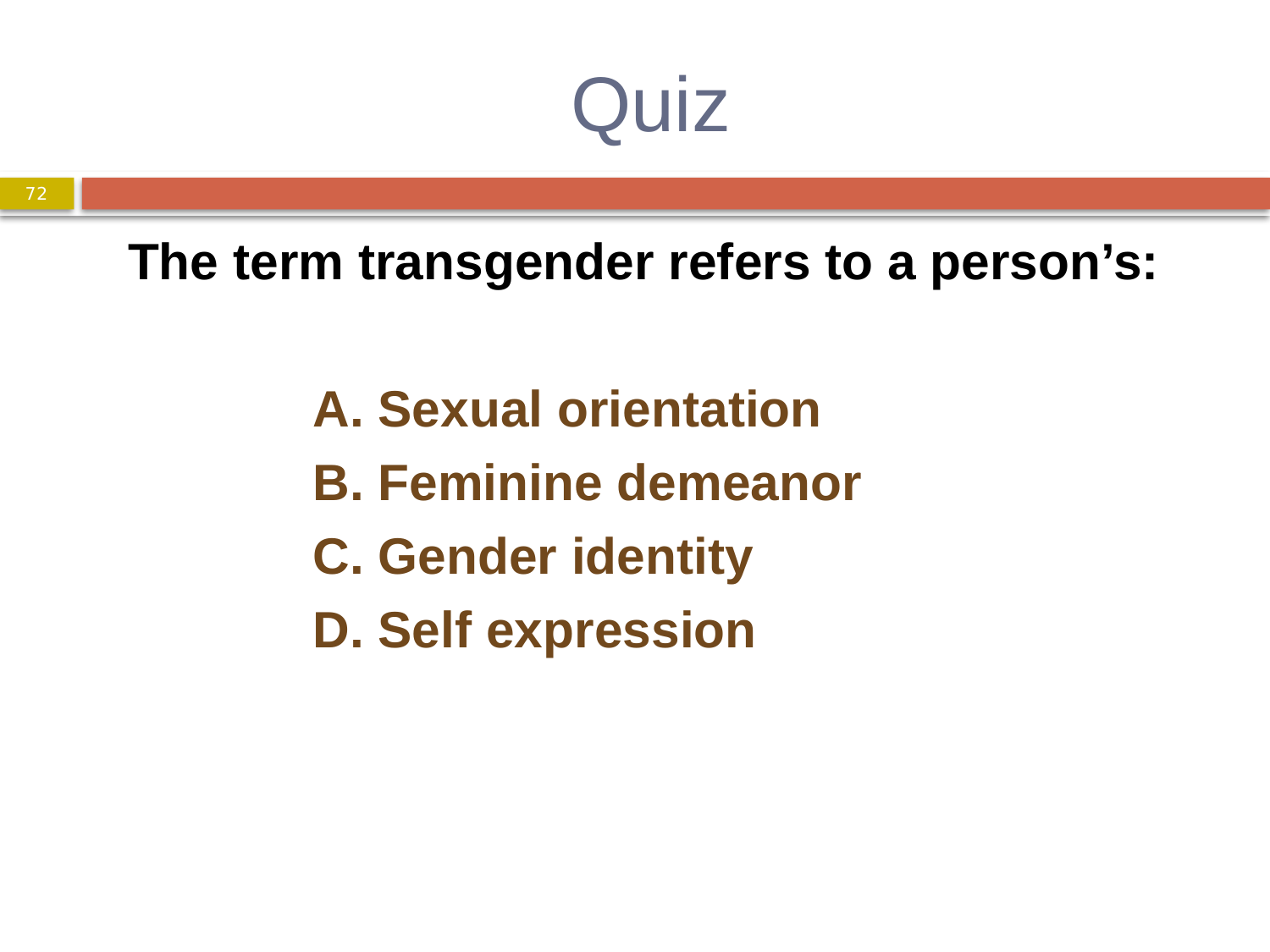

# Quiz
72
The term transgender refers to a person’s:

A. Sexual orientation
B. Feminine demeanor
C. Gender identity
D. Self expression